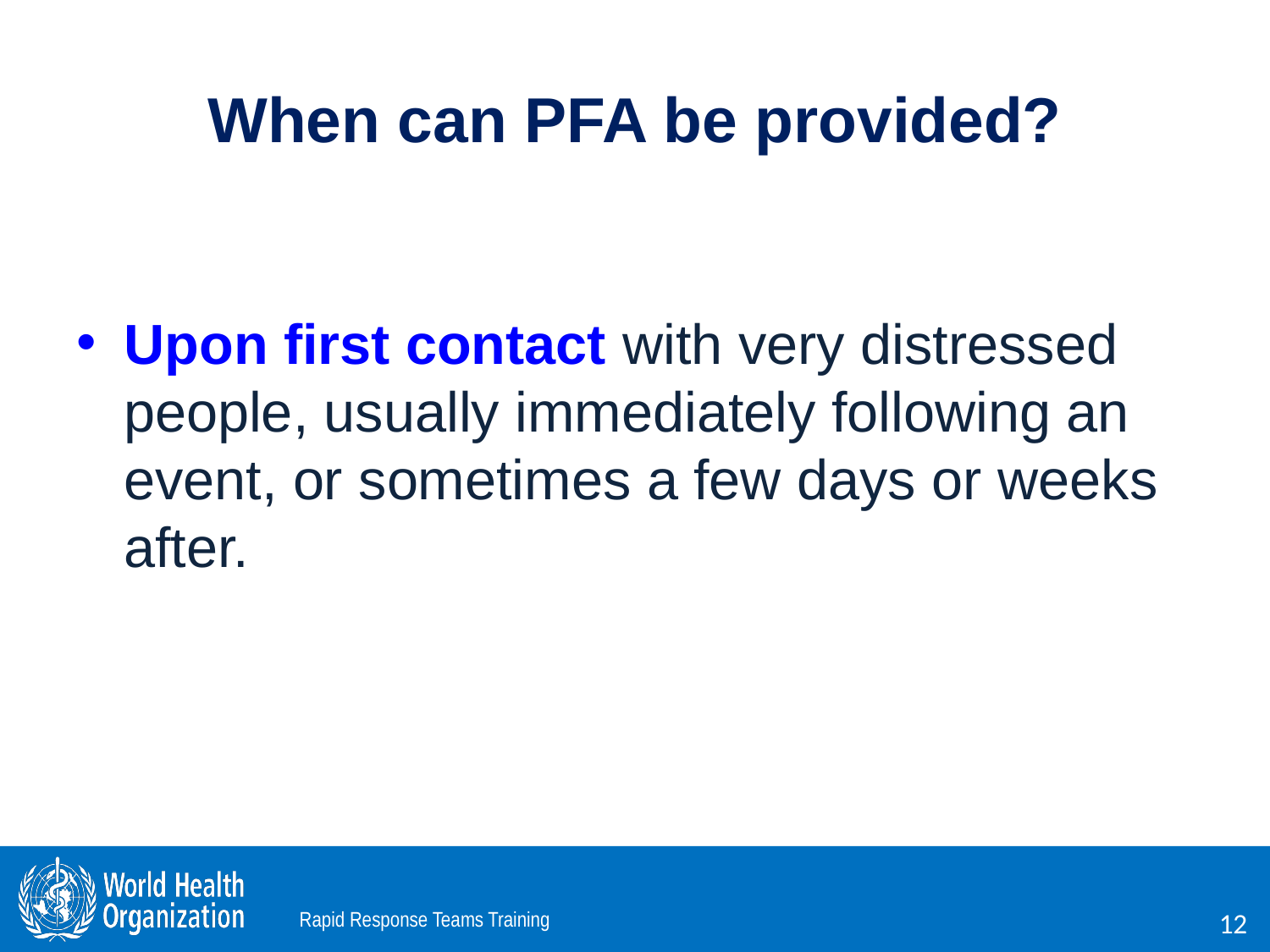

# When can PFA be provided?

Upon first contact with very distressed people, usually immediately following an event, or sometimes a few days or weeks after.